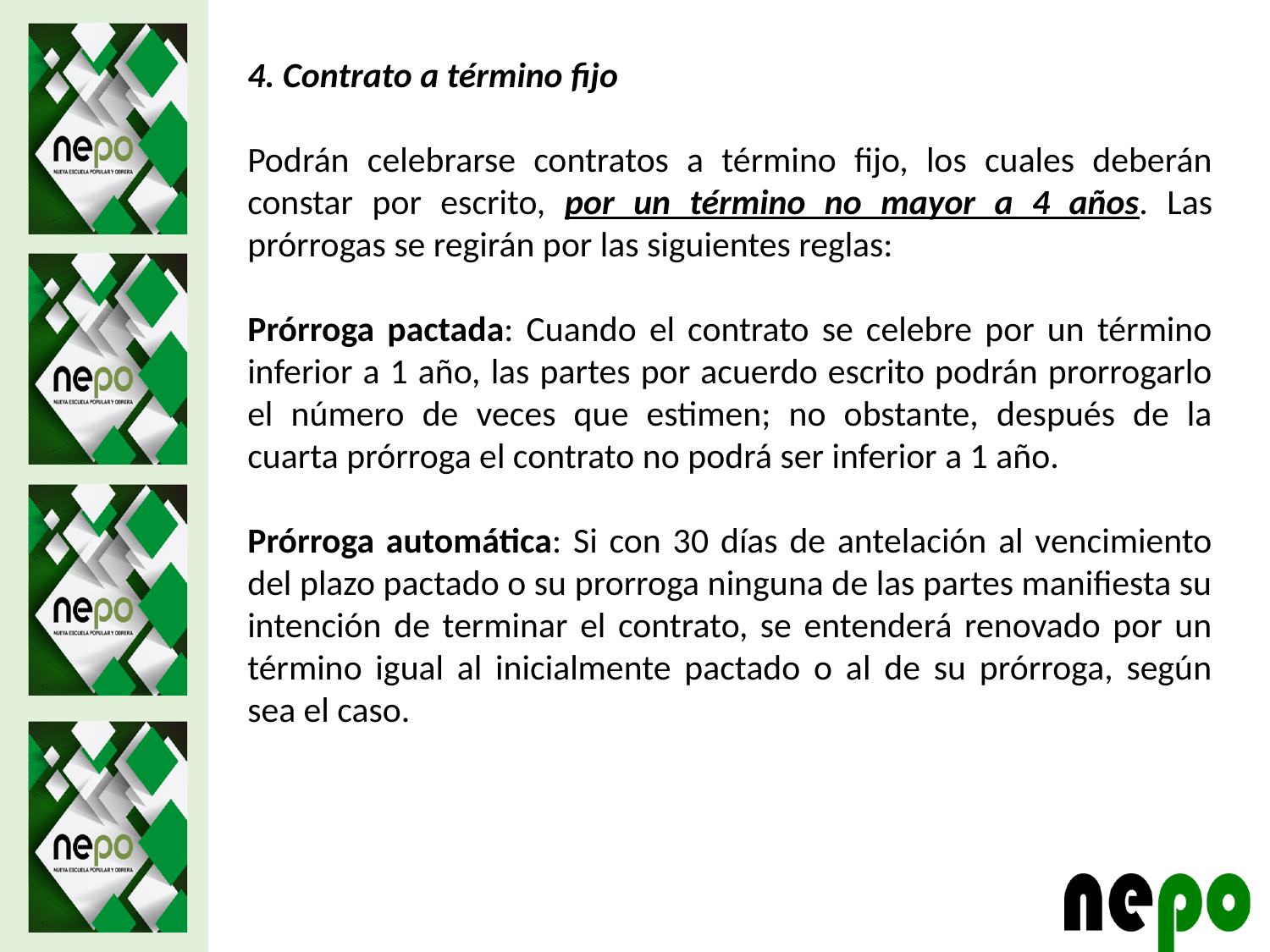

4. Contrato a término fijo

Podrán celebrarse contratos a término fijo, los cuales deberán constar por escrito, por un término no mayor a 4 años. Las prórrogas se regirán por las siguientes reglas:

Prórroga pactada: Cuando el contrato se celebre por un término inferior a 1 año, las partes por acuerdo escrito podrán prorrogarlo el número de veces que estimen; no obstante, después de la cuarta prórroga el contrato no podrá ser inferior a 1 año.

Prórroga automática: Si con 30 días de antelación al vencimiento del plazo pactado o su prorroga ninguna de las partes manifiesta su intención de terminar el contrato, se entenderá renovado por un término igual al inicialmente pactado o al de su prórroga, según sea el caso.